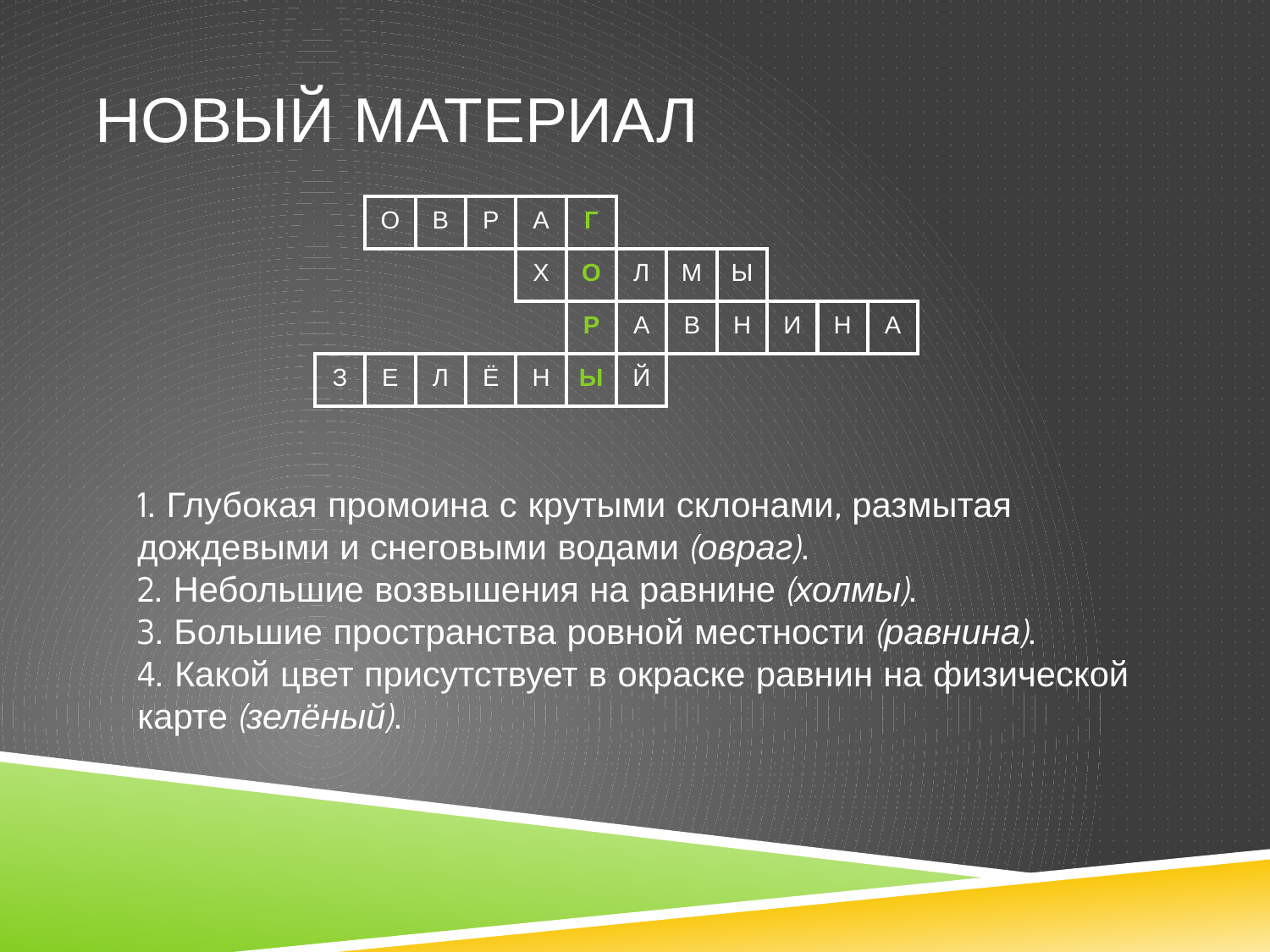

# Новый материал
|  | О | В | Р | А | Г |  |  |  |  |  |  |
| --- | --- | --- | --- | --- | --- | --- | --- | --- | --- | --- | --- |
|  |  |  |  | Х | О | Л | М | Ы |  |  |  |
|  |  |  |  |  | Р | А | В | Н | И | Н | А |
| З | Е | Л | Ё | Н | Ы | Й |  |  |  |  |  |
1. Глубокая промоина с крутыми склонами, размытая дождевыми и снеговыми водами (овраг).
2. Небольшие возвышения на равнине (холмы).
3. Большие пространства ровной местности (равнина).
4. Какой цвет присутствует в окраске равнин на физической карте (зелёный).